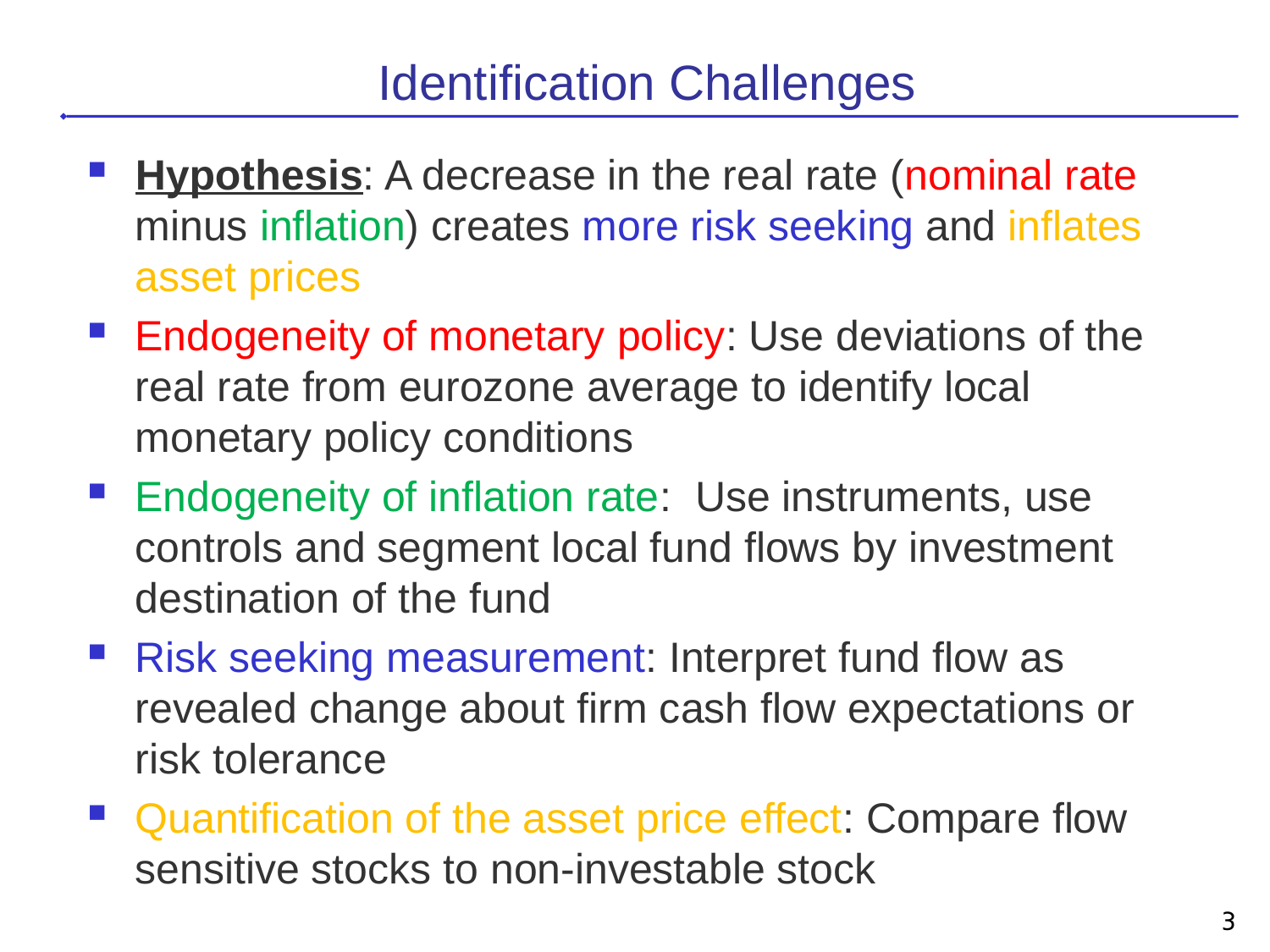

# Identification Challenges
Hypothesis: A decrease in the real rate (nominal rate minus inflation) creates more risk seeking and inflates asset prices
Endogeneity of monetary policy: Use deviations of the real rate from eurozone average to identify local monetary policy conditions
Endogeneity of inflation rate:  Use instruments, use controls and segment local fund flows by investment destination of the fund
Risk seeking measurement: Interpret fund flow as revealed change about firm cash flow expectations or risk tolerance
Quantification of the asset price effect: Compare flow sensitive stocks to non-investable stock

3
© Harald Hau, University of Geneva  and Swiss Finance Institute